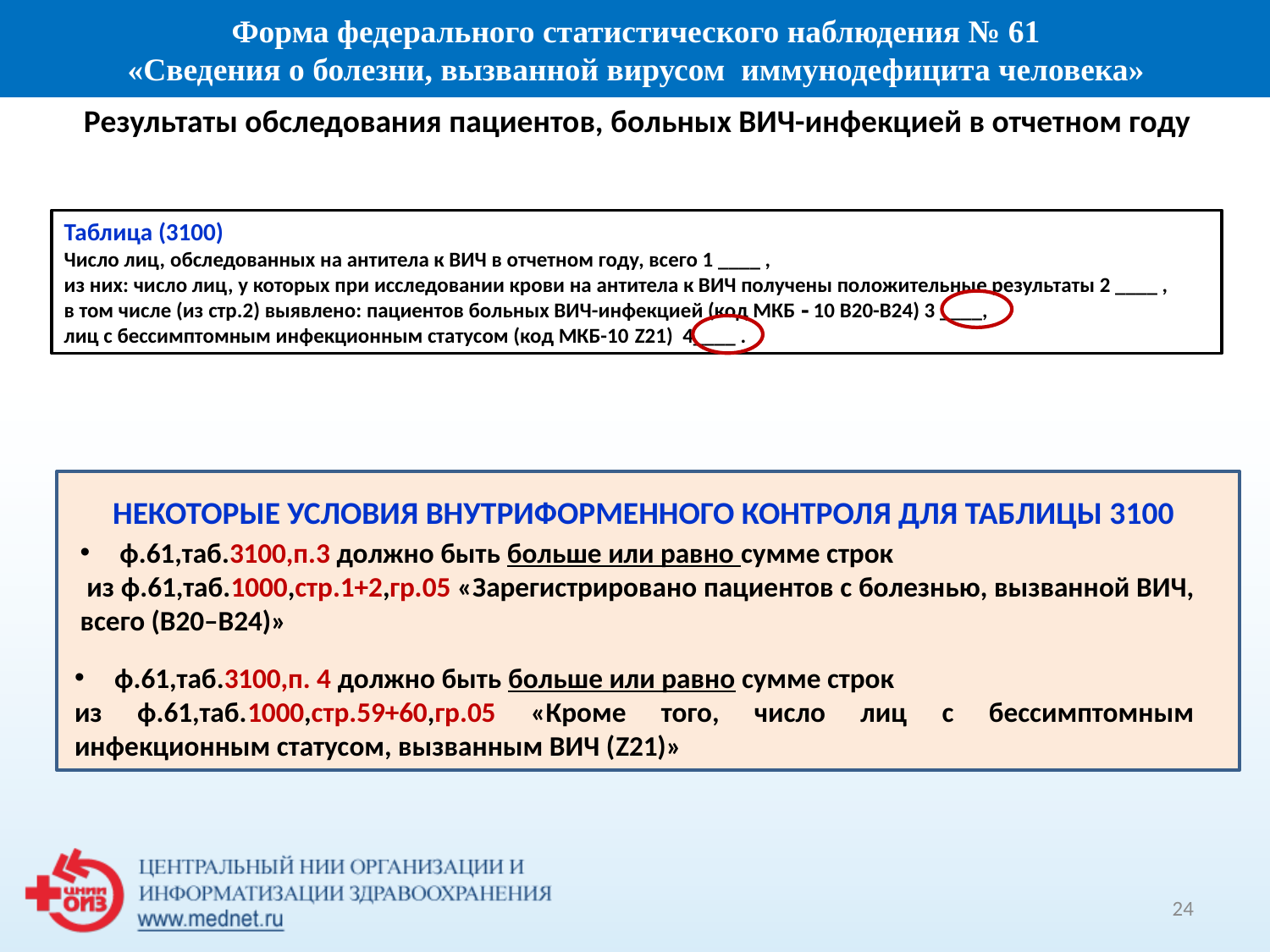

Форма федерального статистического наблюдения № 61
 «Сведения о болезни, вызванной вирусом  иммунодефицита человека»
Результаты обследования пациентов, больных ВИЧ-инфекцией в отчетном году
Таблица (3100)
Число лиц, обследованных на антитела к ВИЧ в отчетном году, всего 1 ____ ,
из них: число лиц, у которых при исследовании крови на антитела к ВИЧ получены положительные результаты 2 ____ ,
в том числе (из стр.2) выявлено: пациентов больных ВИЧ-инфекцией (код МКБ − 10 В20-В24) 3 ____,
лиц с бессимптомным инфекционным статусом (код МКБ-10 Z21)  4____ .

НЕКОТОРЫЕ УСЛОВИЯ ВНУТРИФОРМЕННОГО КОНТРОЛЯ ДЛЯ ТАБЛИЦЫ 3100
ф.61,таб.3100,п.3 должно быть больше или равно сумме строк
 из ф.61,таб.1000,стр.1+2,гр.05 «Зарегистрировано пациентов с болезнью, вызванной ВИЧ, всего (В20–В24)»

ф.61,таб.3100,п. 4 должно быть больше или равно сумме строк
из ф.61,таб.1000,стр.59+60,гр.05 «Кроме того, число лиц с бессимптомным инфекционным статусом, вызванным ВИЧ (Z21)»
24